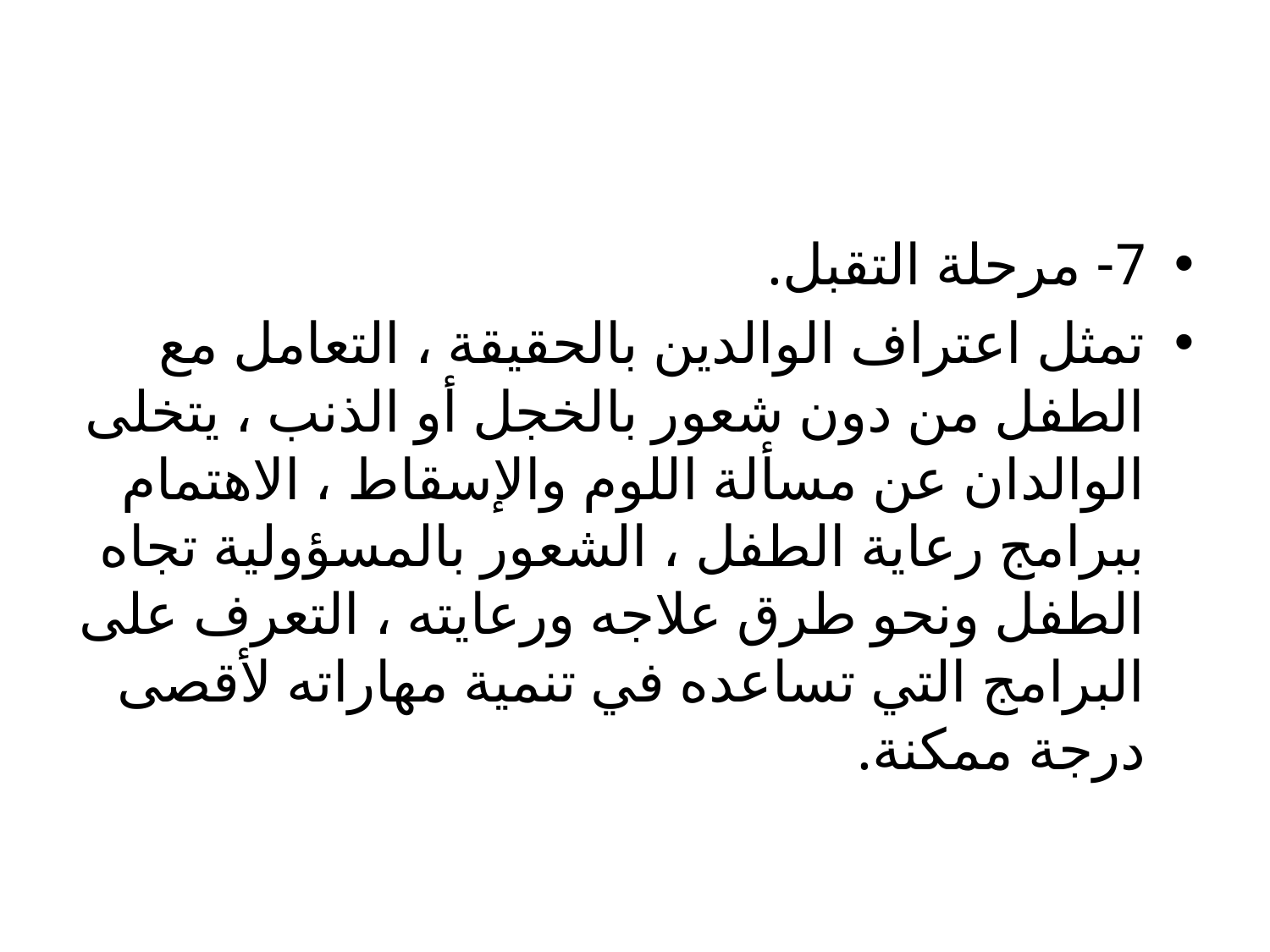

#
7- مرحلة التقبل.
تمثل اعتراف الوالدين بالحقيقة ، التعامل مع الطفل من دون شعور بالخجل أو الذنب ، يتخلى الوالدان عن مسألة اللوم والإسقاط ، الاهتمام ببرامج رعاية الطفل ، الشعور بالمسؤولية تجاه الطفل ونحو طرق علاجه ورعايته ، التعرف على البرامج التي تساعده في تنمية مهاراته لأقصى درجة ممكنة.